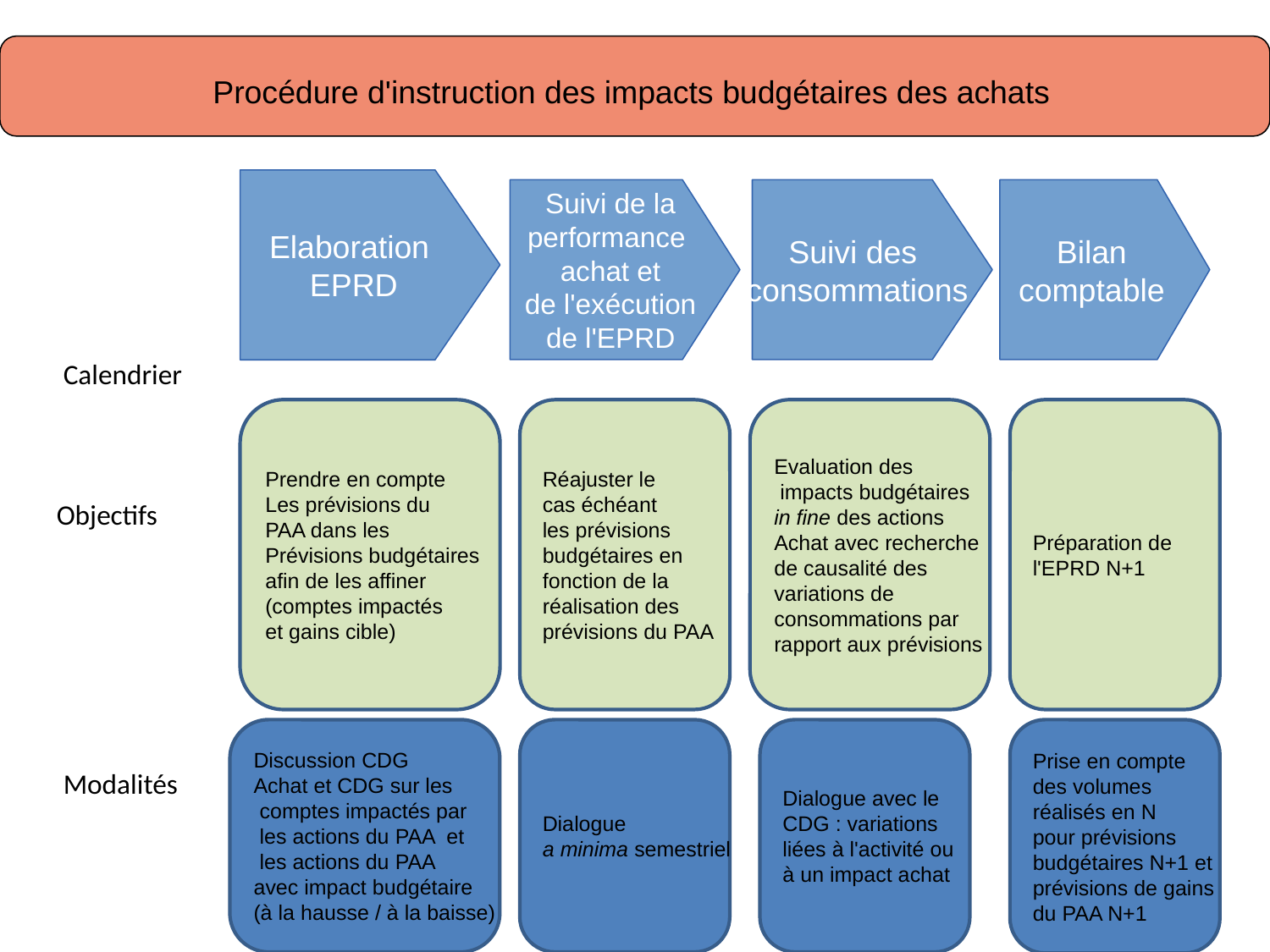

Procédure d'instruction des impacts budgétaires des achats

Elaboration
EPRD
Suivi de la
performance
achat et
de l'exécution
de l'EPRD
Suivi des
consommations
Bilan
comptable

Calendrier
Prendre en compte
Les prévisions du
PAA dans les
Prévisions budgétaires
afin de les affiner
(comptes impactés
et gains cible)
Réajuster le
cas échéant
les prévisions
budgétaires en
fonction de la
réalisation des
prévisions du PAA
Evaluation des
 impacts budgétaires
in fine des actions
Achat avec recherche
de causalité des
variations de
consommations par
rapport aux prévisions
Préparation de
l'EPRD N+1
Objectifs
Discussion CDG
Achat et CDG sur les
 comptes impactés par
 les actions du PAA  et
 les actions du PAA
avec impact budgétaire
(à la hausse / à la baisse)
Dialogue
a minima semestriel
Dialogue avec le
CDG : variations
liées à l'activité ou
à un impact achat
Prise en compte
des volumes
réalisés en N
pour prévisions
budgétaires N+1 et
prévisions de gains
du PAA N+1
Modalités